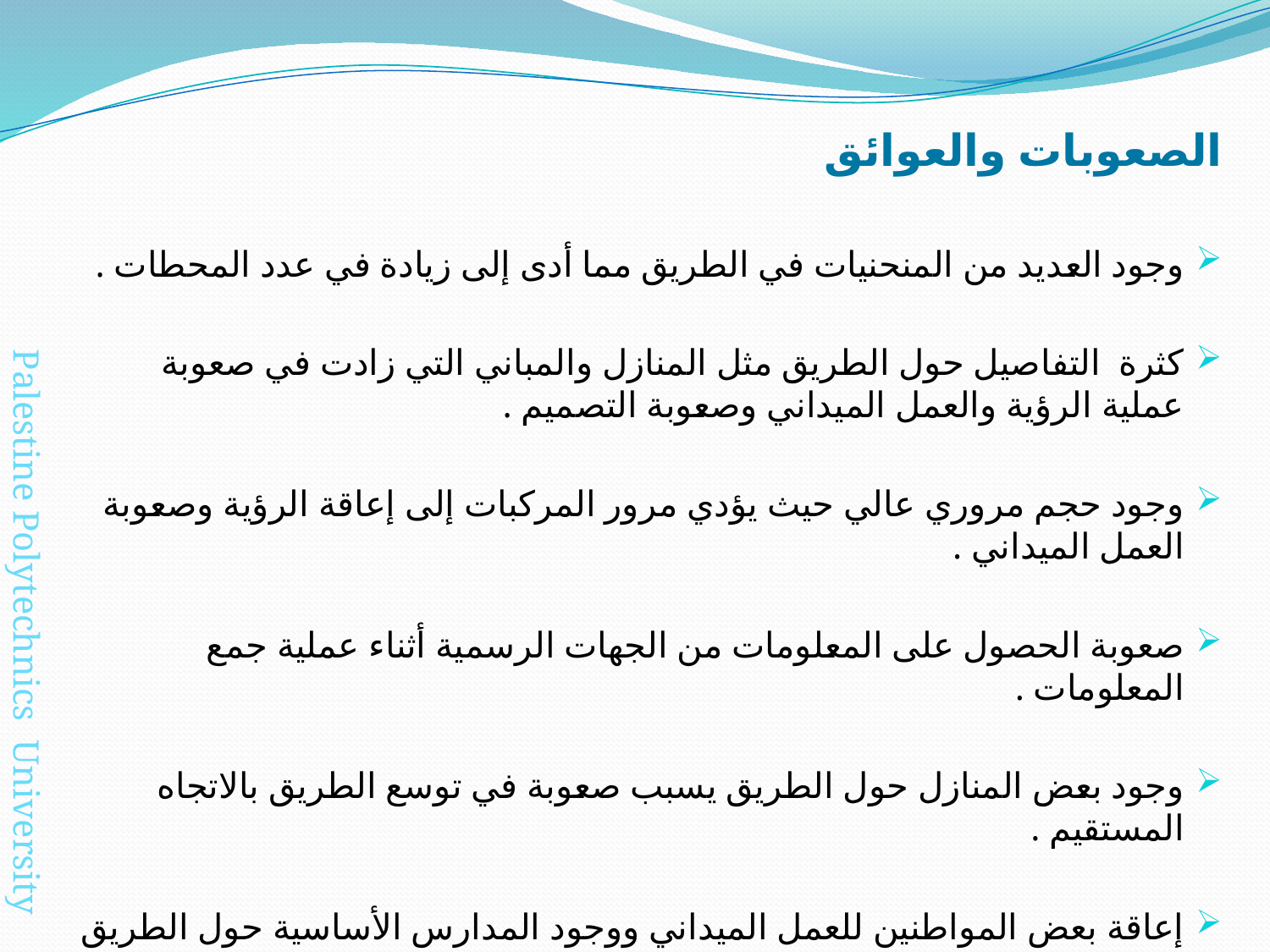

الصعوبات والعوائق

وجود العديد من المنحنيات في الطريق مما أدى إلى زيادة في عدد المحطات .

كثرة  التفاصيل حول الطريق مثل المنازل والمباني التي زادت في صعوبة عملية الرؤية والعمل الميداني وصعوبة التصميم .

وجود حجم مروري عالي حيث يؤدي مرور المركبات إلى إعاقة الرؤية وصعوبة العمل الميداني .

صعوبة الحصول على المعلومات من الجهات الرسمية أثناء عملية جمع المعلومات .

وجود بعض المنازل حول الطريق يسبب صعوبة في توسع الطريق بالاتجاه المستقيم .

إعاقة بعض المواطنين للعمل الميداني ووجود المدارس الأساسية حول الطريق .

Palestine Polytechnics  University